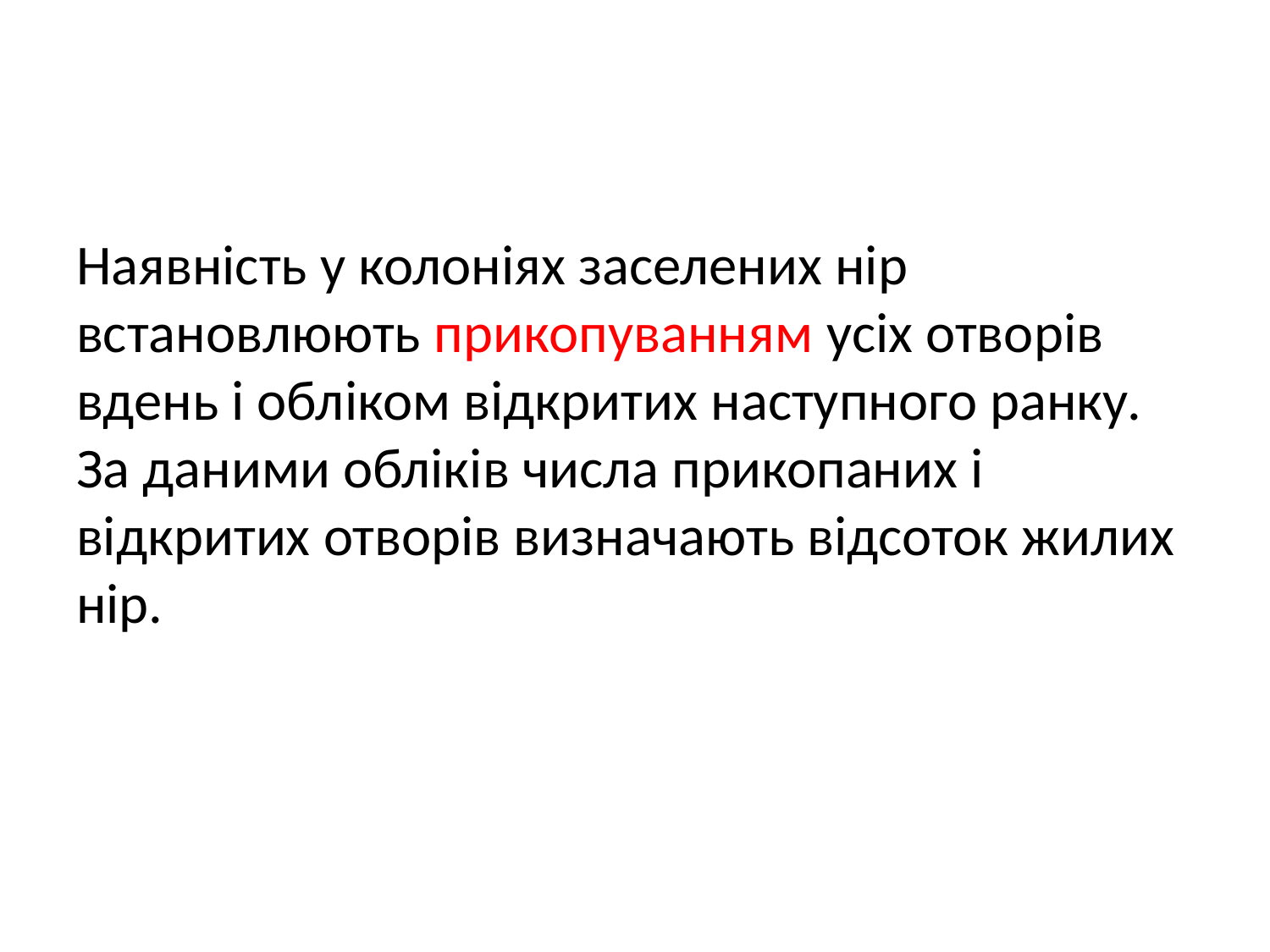

Наявність у колоніях заселених нір встановлюють прикопуванням усіх отворів вдень і обліком відкритих наступного ранку. За даними обліків числа прикопаних і відкритих отворів визначають відсоток жилих нір.